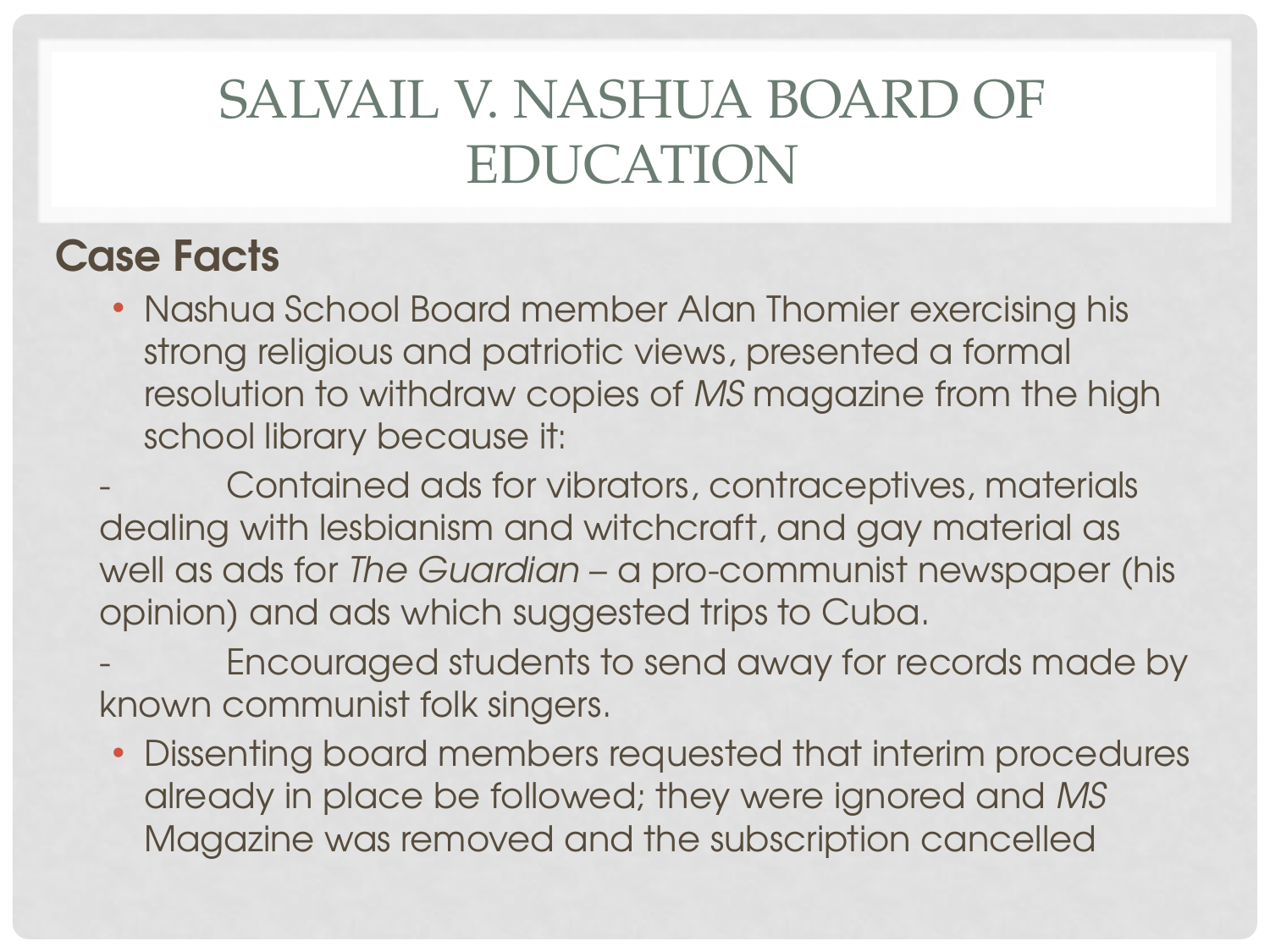

# Salvail v. Nashua Board of Education
Case Facts
Nashua School Board member Alan Thomier exercising his strong religious and patriotic views, presented a formal resolution to withdraw copies of MS magazine from the high school library because it:
-	Contained ads for vibrators, contraceptives, materials dealing with lesbianism and witchcraft, and gay material as well as ads for The Guardian – a pro-communist newspaper (his opinion) and ads which suggested trips to Cuba.
-	Encouraged students to send away for records made by known communist folk singers.
Dissenting board members requested that interim procedures already in place be followed; they were ignored and MS Magazine was removed and the subscription cancelled